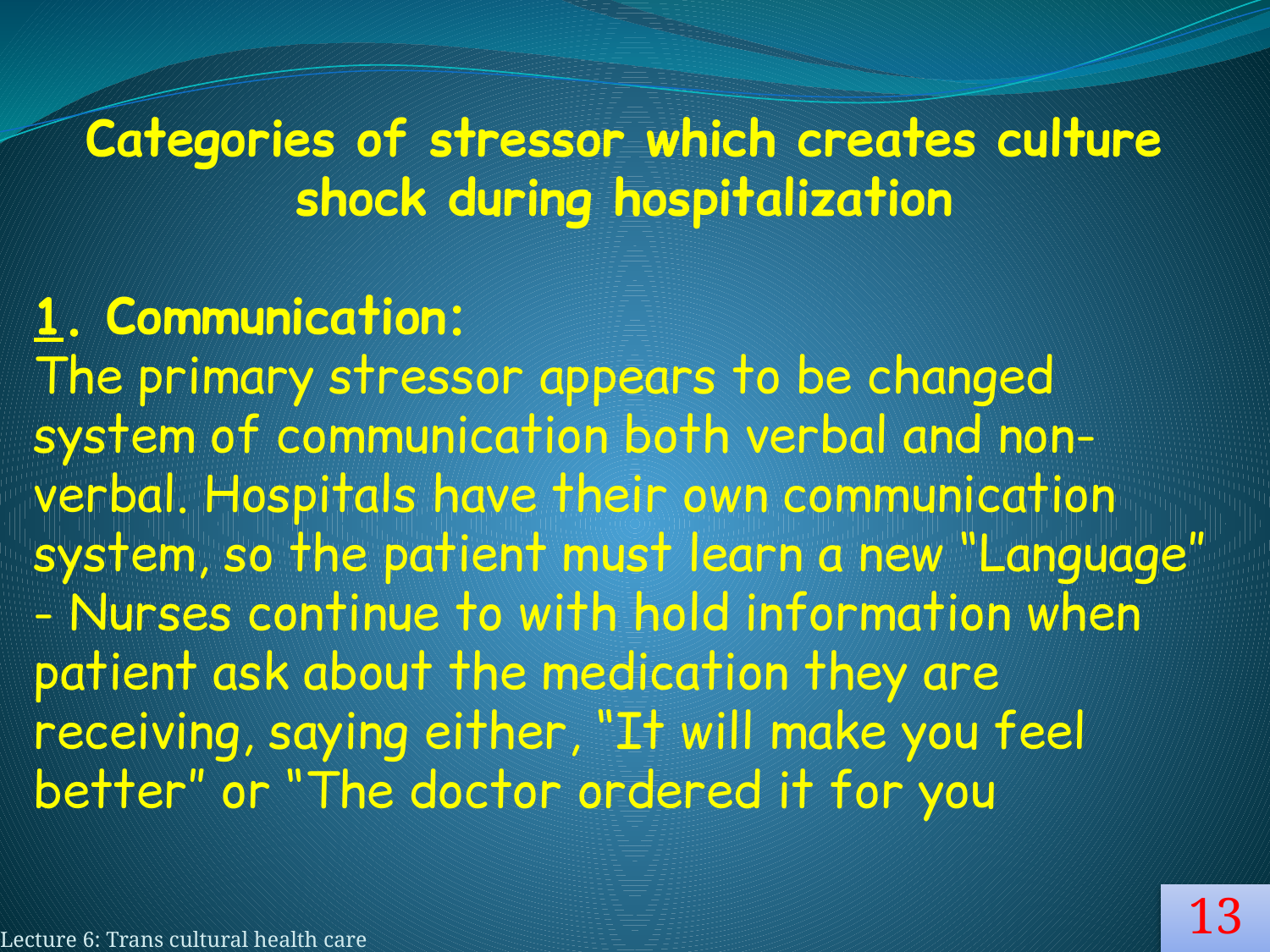

# Categories of stressor which creates culture shock during hospitalization
1. Communication:
The primary stressor appears to be changed system of communication both verbal and non-verbal. Hospitals have their own communication system, so the patient must learn a new “Language”
- Nurses continue to with hold information when patient ask about the medication they are receiving, saying either, “It will make you feel better” or “The doctor ordered it for you
13
Lecture 6: Trans cultural health care